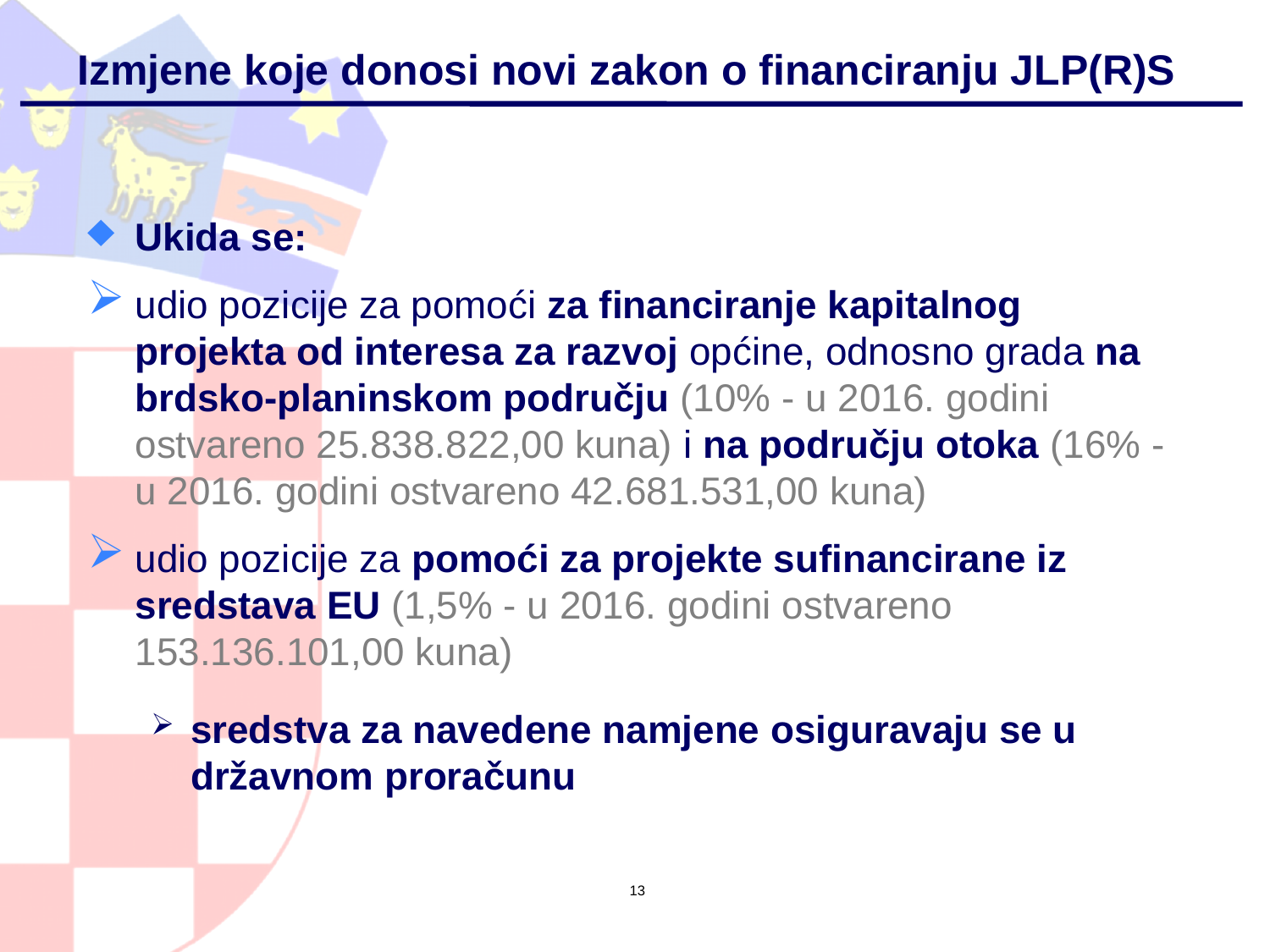

# Izmjene koje donosi novi zakon o financiranju JLP(R)S
Ukida se:
udio pozicije za pomoći za financiranje kapitalnog projekta od interesa za razvoj općine, odnosno grada na brdsko-planinskom području (10% - u 2016. godini ostvareno 25.838.822,00 kuna) i na području otoka (16% - u 2016. godini ostvareno 42.681.531,00 kuna)
udio pozicije za pomoći za projekte sufinancirane iz sredstava EU (1,5% - u 2016. godini ostvareno 153.136.101,00 kuna)
sredstva za navedene namjene osiguravaju se u državnom proračunu

13